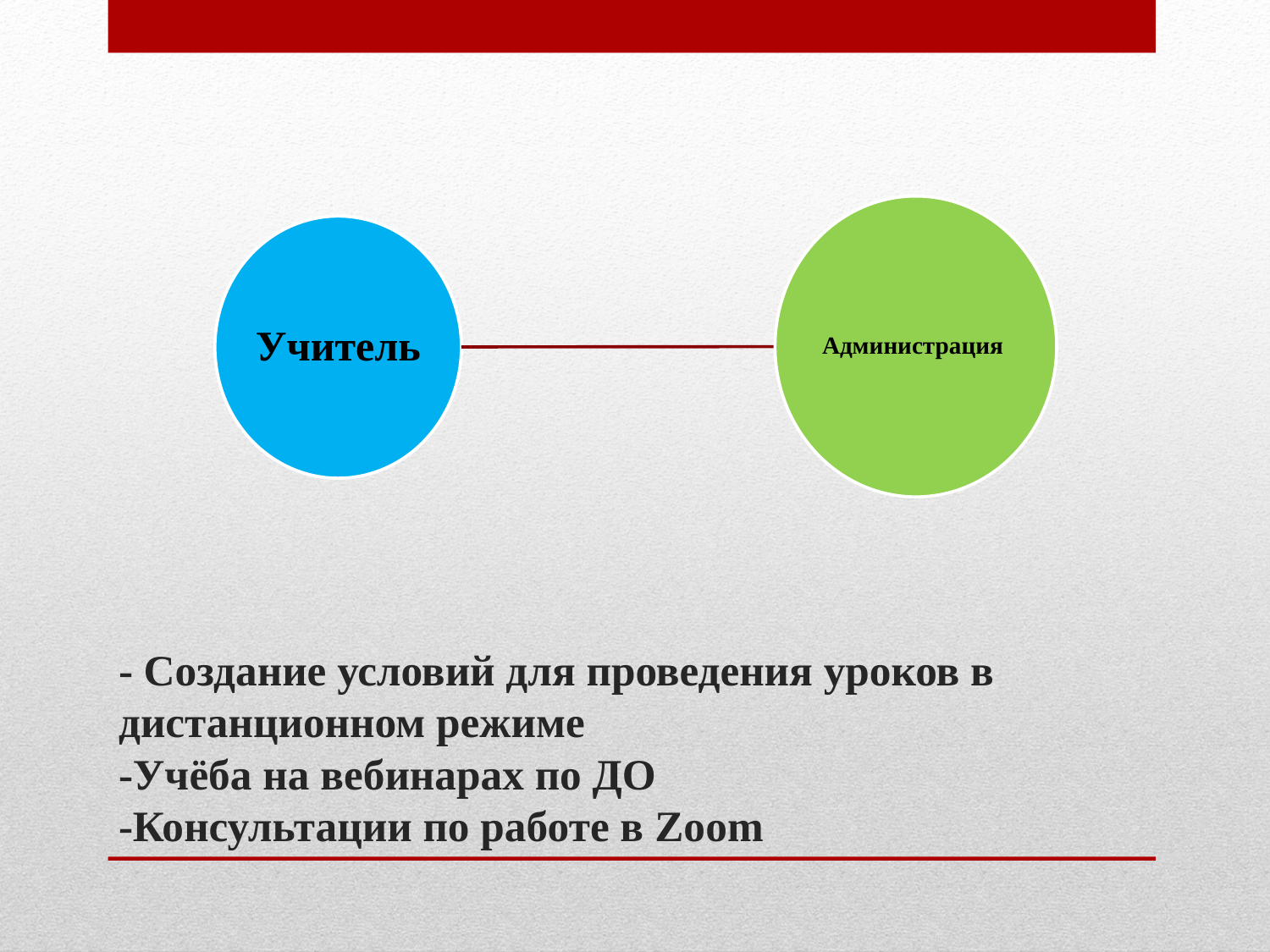

Учитель

Администрация
# - Создание условий для проведения уроков в дистанционном режиме -Учёба на вебинарах по ДО -Консультации по работе в Zoom